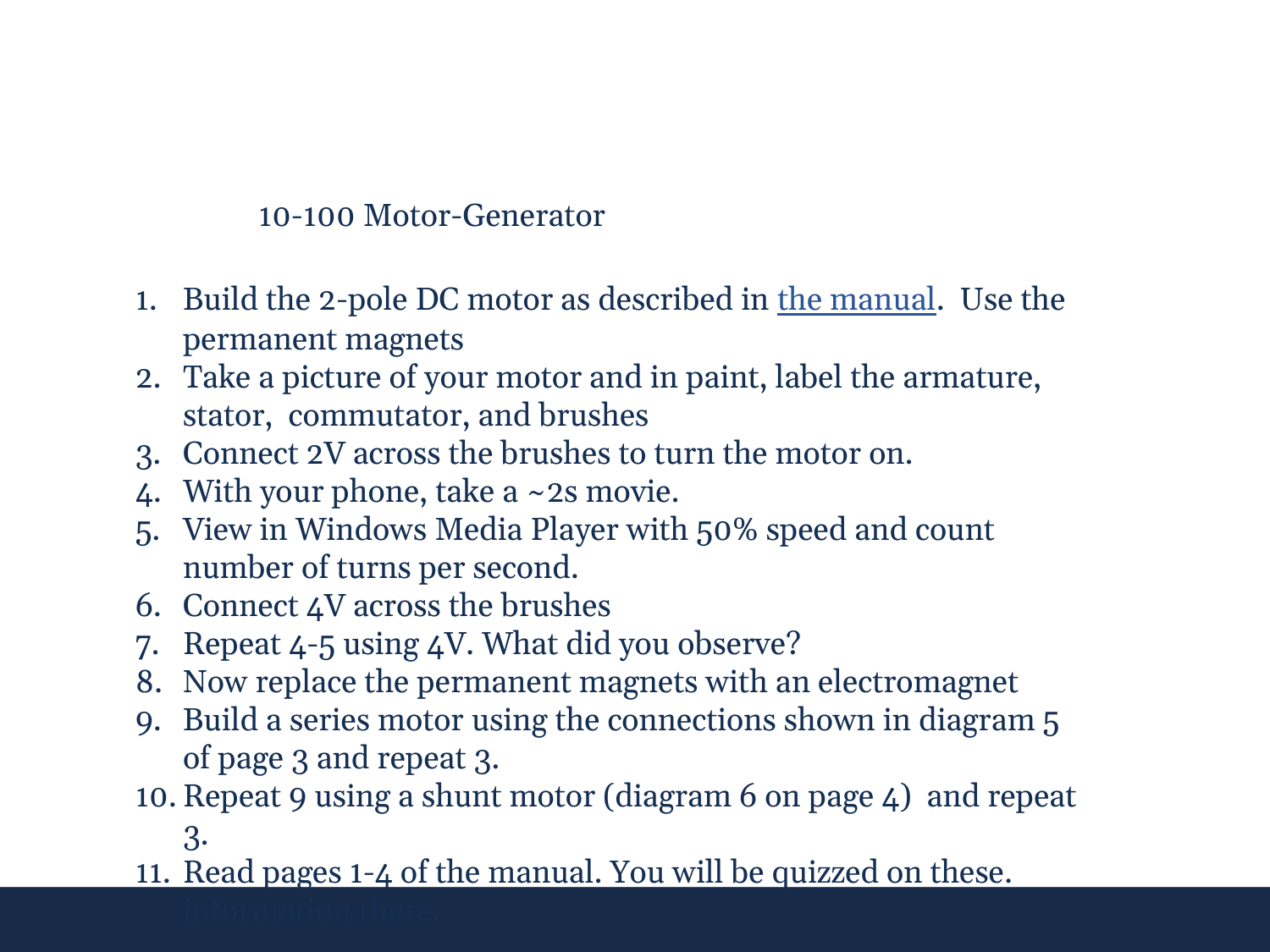

10-100 Motor-Generator
Build the 2-pole DC motor as described in the manual.  Use the permanent magnets
Take a picture of your motor and in paint, label the armature, stator,  commutator, and brushes
Connect 2V across the brushes to turn the motor on.
With your phone, take a ~2s movie.
View in Windows Media Player with 50% speed and count number of turns per second.
Connect 4V across the brushes
Repeat 4-5 using 4V. What did you observe?
Now replace the permanent magnets with an electromagnet
Build a series motor using the connections shown in diagram 5 of page 3 and repeat 3.
Repeat 9 using a shunt motor (diagram 6 on page 4)  and repeat 3.
Read pages 1-4 of the manual. You will be quizzed on these. information there.